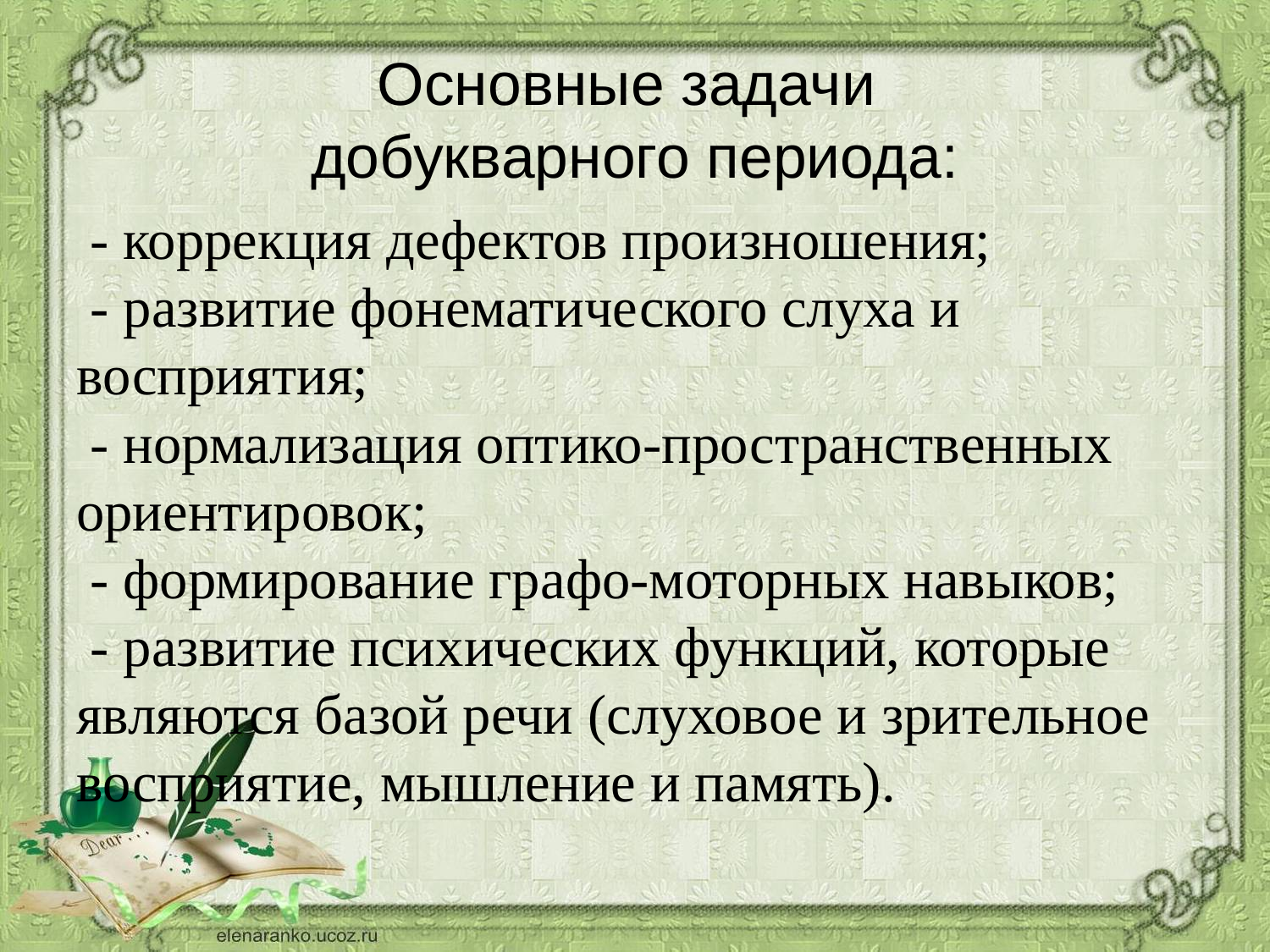

# Основные задачи добукварного периода:
 - коррекция дефектов произношения;
 - развитие фонематического слуха и восприятия;
 - нормализация оптико-пространственных ориентировок;
 - формирование графо-моторных навыков;
 - развитие психических функций, которые являются базой речи (слуховое и зрительное восприятие, мышление и память).